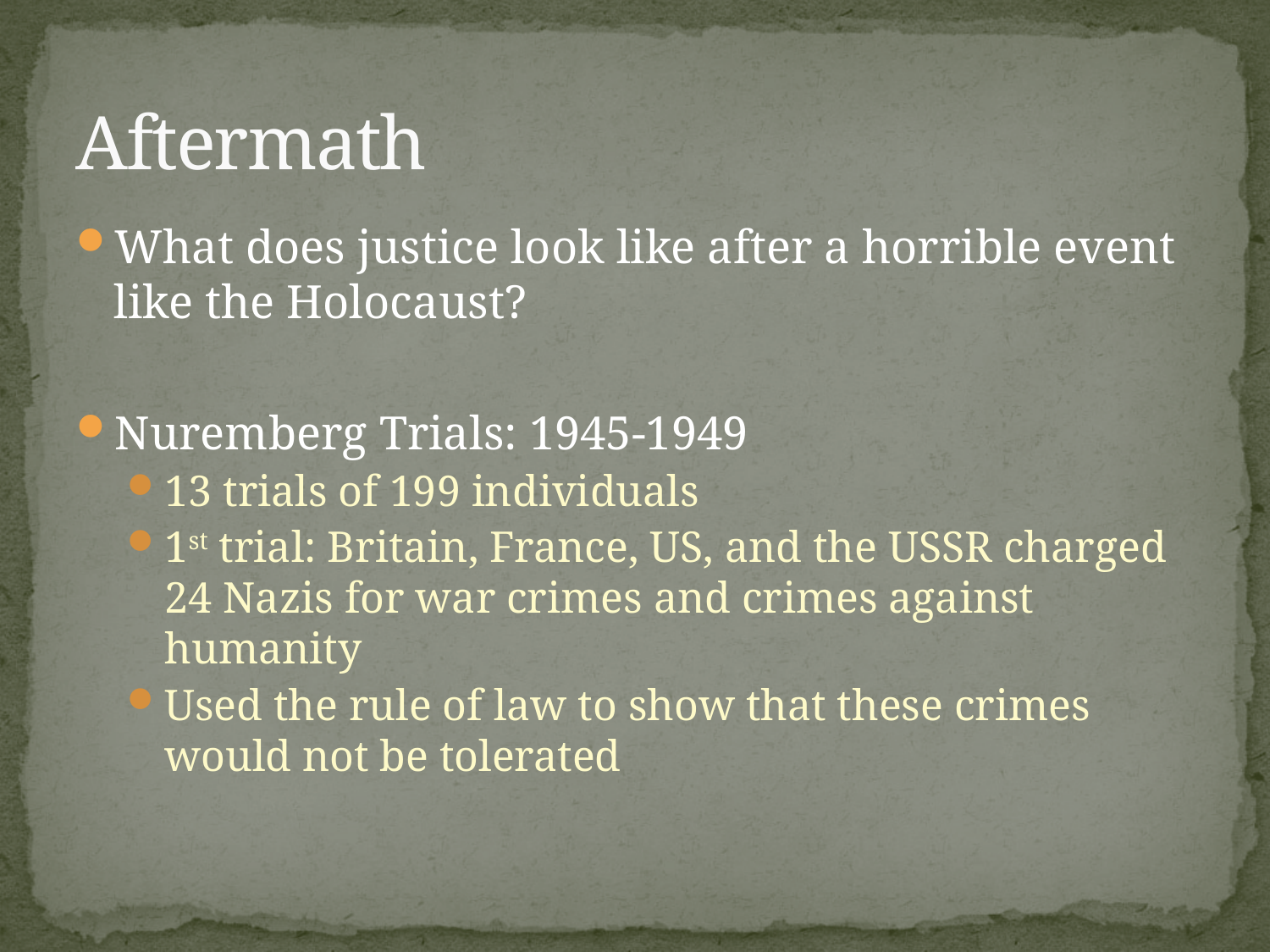

# Aftermath
What does justice look like after a horrible event like the Holocaust?

Nuremberg Trials: 1945-1949
13 trials of 199 individuals
1st trial: Britain, France, US, and the USSR charged  24 Nazis for war crimes and crimes against humanity
Used the rule of law to show that these crimes would not be tolerated